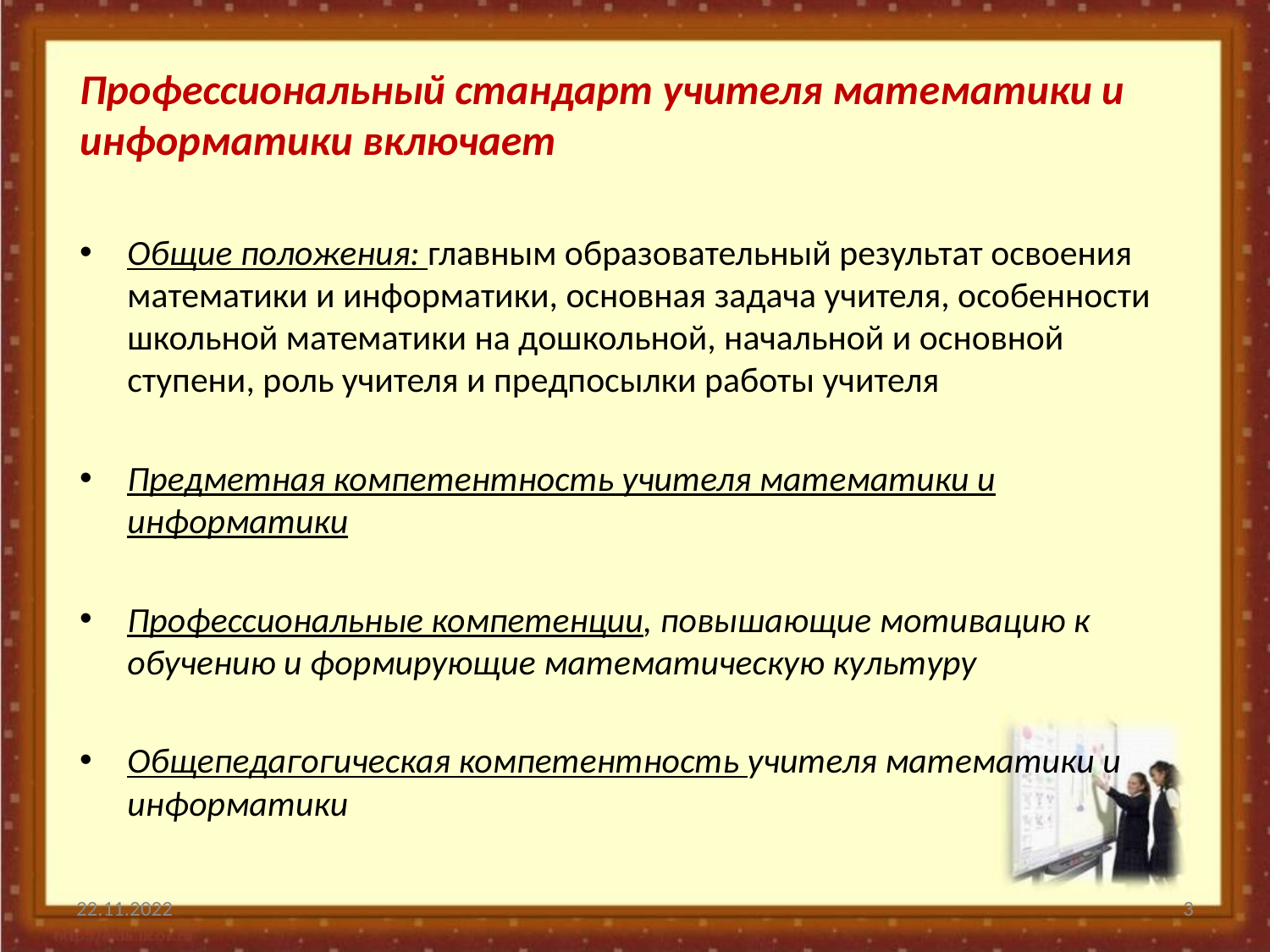

Профессиональный стандарт учителя математики и информатики включает

Общие положения: главным образовательный результат освоения математики и информатики, основная задача учителя, особенности школьной математики на дошкольной, начальной и основной ступени, роль учителя и предпосылки работы учителя

Предметная компетентность учителя математики и информатики

Профессиональные компетенции, повышающие мотивацию к обучению и формирующие математическую культуру

Общепедагогическая компетентность учителя математики и информатики

22.11.2022
3